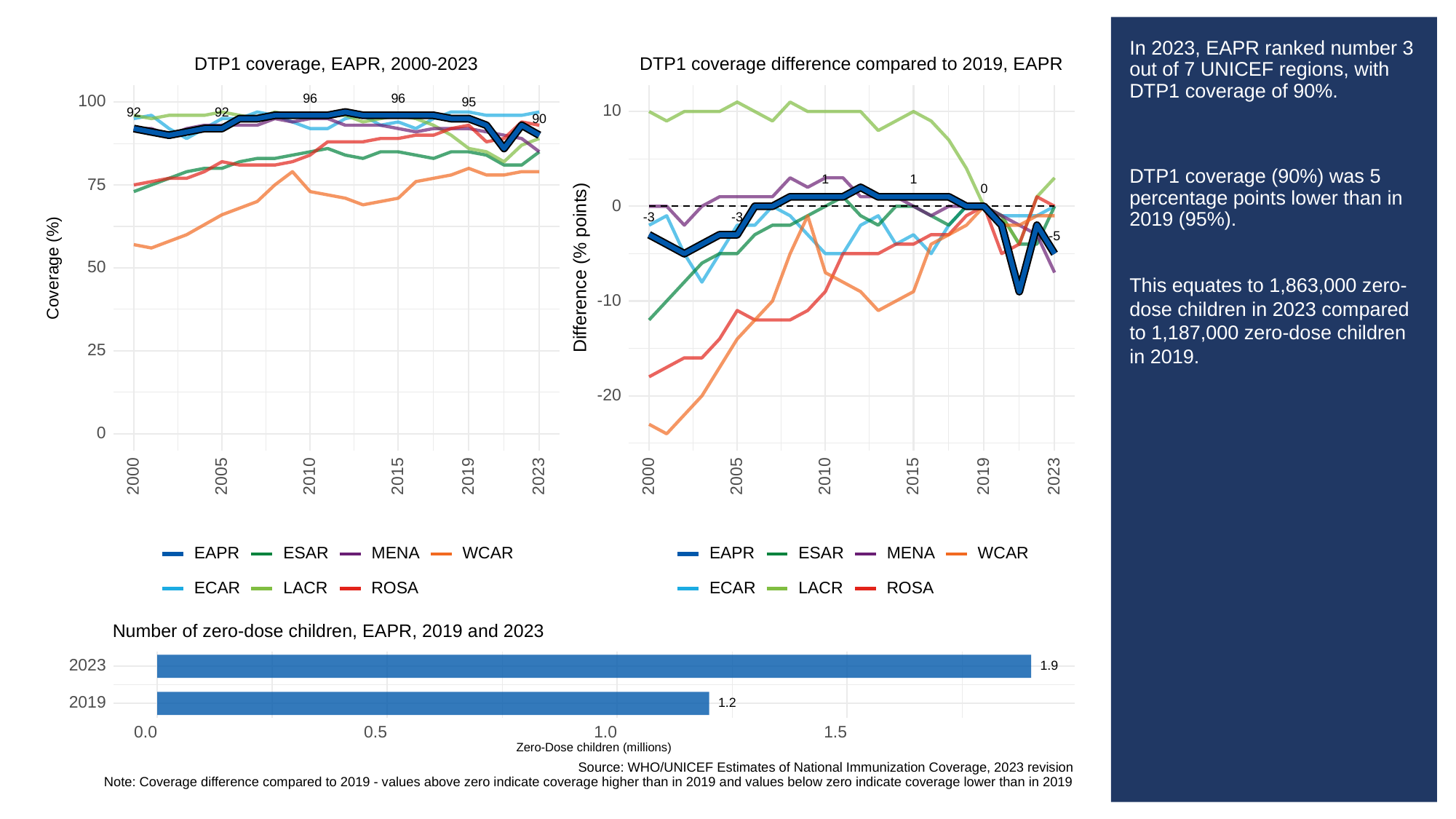

# In 2023, EAPR ranked number 3 out of 7 UNICEF regions, with DTP1 coverage of 90%.

DTP1 coverage (90%) was 5 percentage points lower than in 2019 (95%).

This equates to 1,863,000 zero-dose children in 2023 compared to 1,187,000 zero-dose children in 2019.

DTP1 coverage difference compared to 2019, EAPR
DTP1 coverage, EAPR, 2000-2023

96
96
100
95

10
92
92

90

1
1

75
0

0

-3
-3

-5

Difference (% points)
Coverage (%)
50

-10

25

-20

0

2023
2023
2000
2005
2010
2015
2019
2000
2005
2010
2015
2019
ESAR
WCAR
ESAR
WCAR
EAPR
MENA
EAPR
MENA

ROSA
ROSA
ECAR
LACR
ECAR
LACR

Number of zero-dose children, EAPR, 2019 and 2023

2023
1.9

2019
1.2

0.0
0.5
1.0
1.5
Zero-Dose children (millions)
Source: WHO/UNICEF Estimates of National Immunization Coverage, 2023 revision
Note: Coverage difference compared to 2019 - values above zero indicate coverage higher than in 2019 and values below zero indicate coverage lower than in 2019